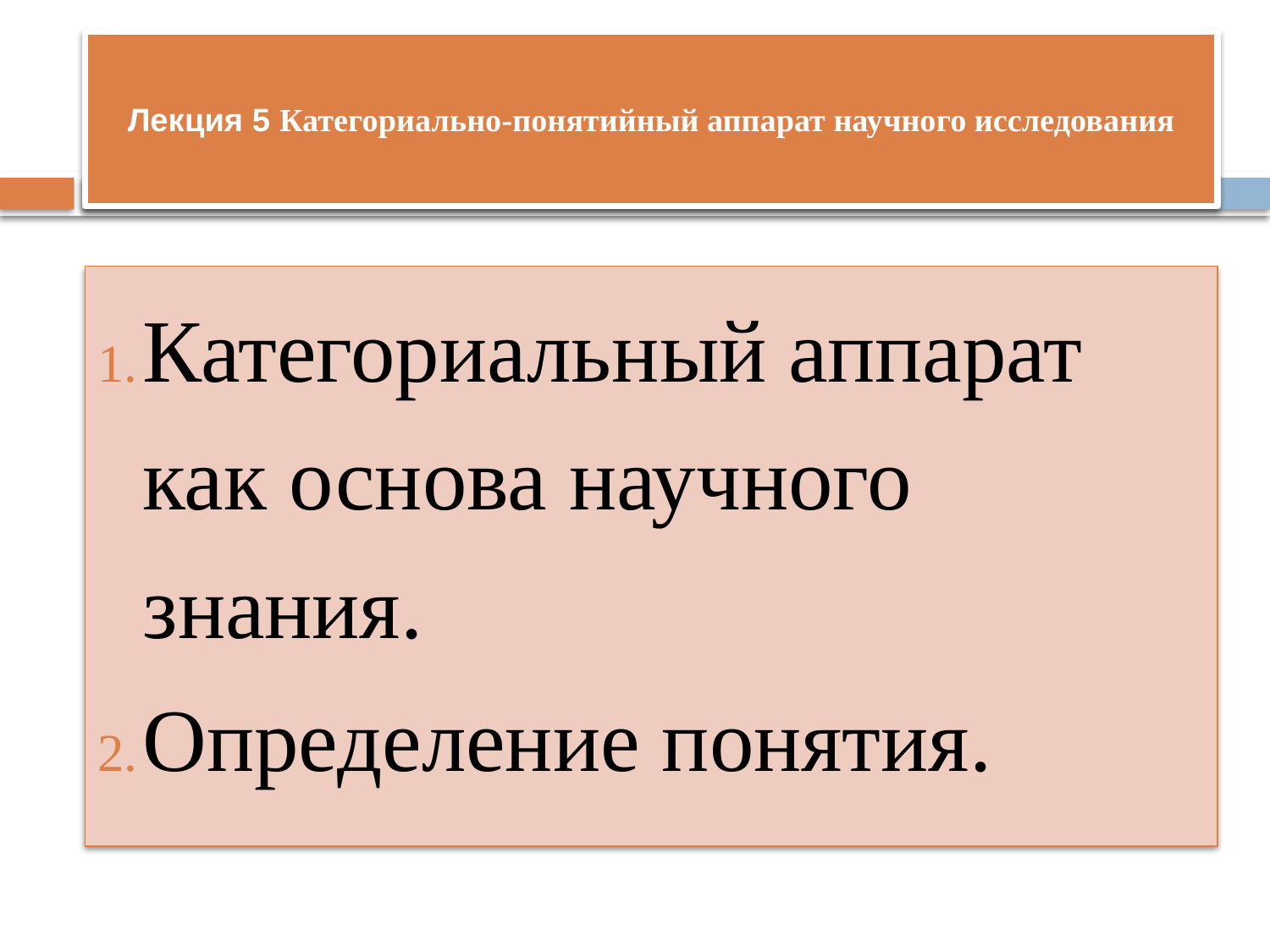

# Лекция 5 Категориально-понятийный аппарат научного исследования
Категориальный аппарат как основа научного знания.
Определение понятия.